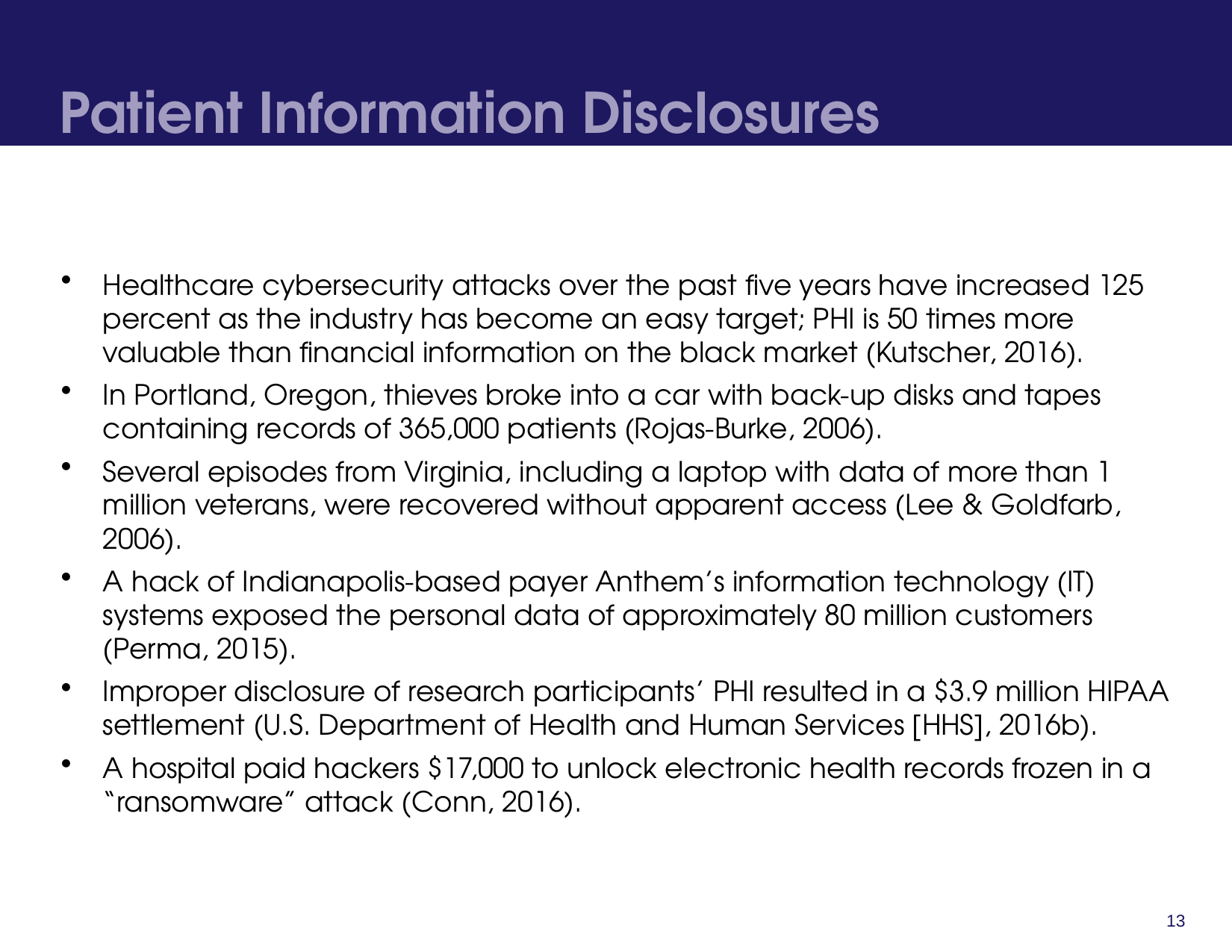

# Patient Information Disclosures
Healthcare cybersecurity attacks over the past five years have increased 125 percent as the industry has become an easy target; PHI is 50 times more valuable than financial information on the black market (Kutscher, 2016).
In Portland, Oregon, thieves broke into a car with back-up disks and tapes containing records of 365,000 patients (Rojas-Burke, 2006).
Several episodes from Virginia, including a laptop with data of more than 1 million veterans, were recovered without apparent access (Lee & Goldfarb, 2006).
A hack of Indianapolis-based payer Anthem’s information technology (IT) systems exposed the personal data of approximately 80 million customers (Perma, 2015).
Improper disclosure of research participants’ PHI resulted in a $3.9 million HIPAA settlement (U.S. Department of Health and Human Services [HHS], 2016b).
A hospital paid hackers $17,000 to unlock electronic health records frozen in a “ransomware” attack (Conn, 2016).
13